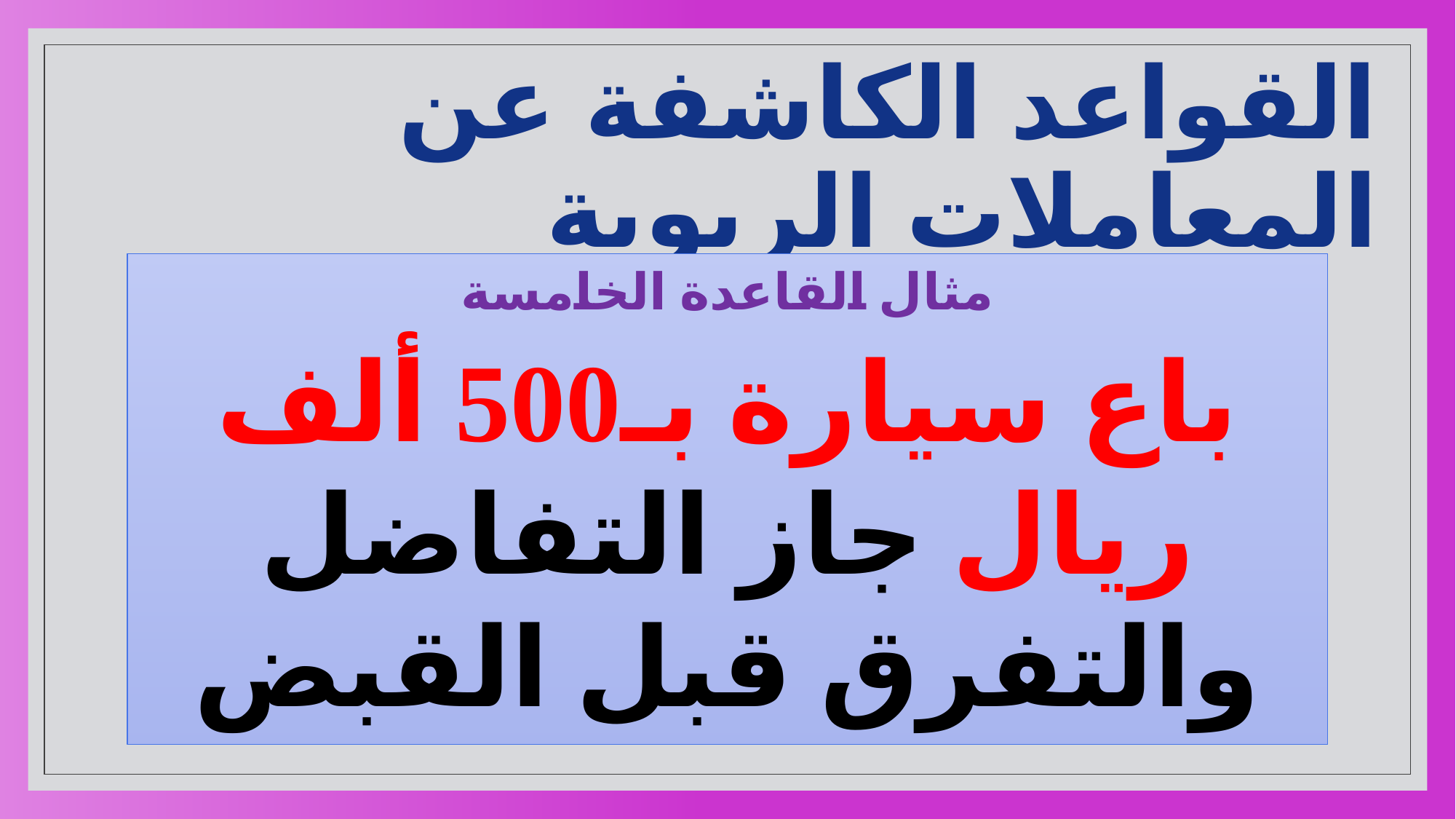

# القواعد الكاشفة عن المعاملات الربوية
مثال القاعدة الخامسة
باع سيارة بـ500 ألف ريال جاز التفاضل والتفرق قبل القبض